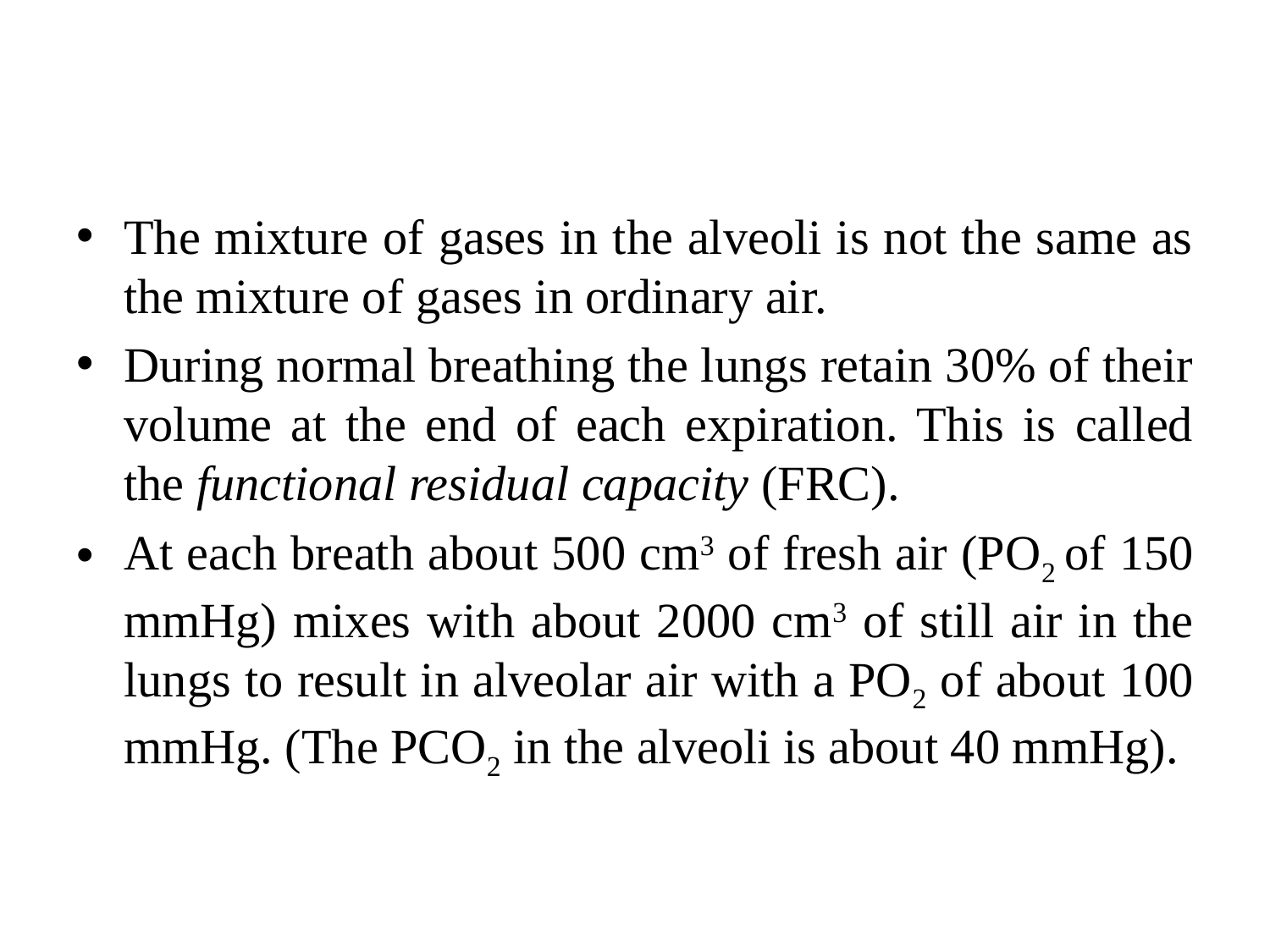

#
The mixture of gases in the alveoli is not the same as the mixture of gases in ordinary air.
During normal breathing the lungs retain 30% of their volume at the end of each expiration. This is called the functional residual capacity (FRC).
At each breath about 500 cm3 of fresh air (PO2 of 150 mmHg) mixes with about 2000 cm3 of still air in the lungs to result in alveolar air with a PO2 of about 100 mmHg. (The PCO2 in the alveoli is about 40 mmHg).